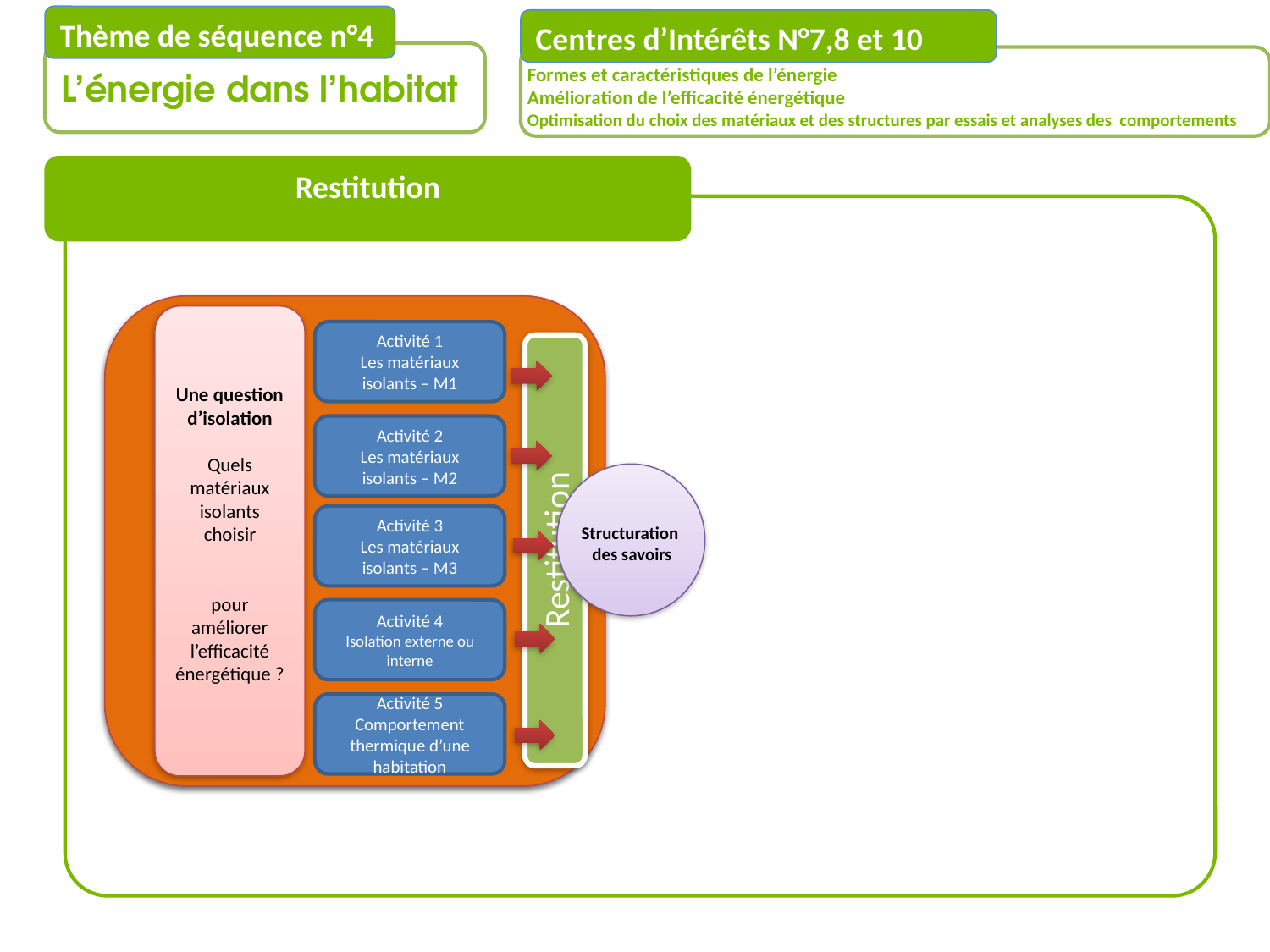

Thème de séquence n°4
L’énergie dans l’habitat
Centres d’Intérêts N°7,8 et 10

Formes et caractéristiques de l’énergie
Amélioration de l’efficacité énergétique
Optimisation du choix des matériaux et des structures par essais et analyses des  comportements

Restitution

Une question d’isolation

Quels matériaux isolants choisir

pour améliorer l’efficacité énergétique ?

Activité 1
Les matériaux isolants – M1
Restitution

Activité 2
Les matériaux isolants – M2

Activité 3
Les matériaux isolants – M3
Structuration
 des savoirs

Activité 4
Isolation externe ou interne

Activité 5
Comportement thermique d’une habitation